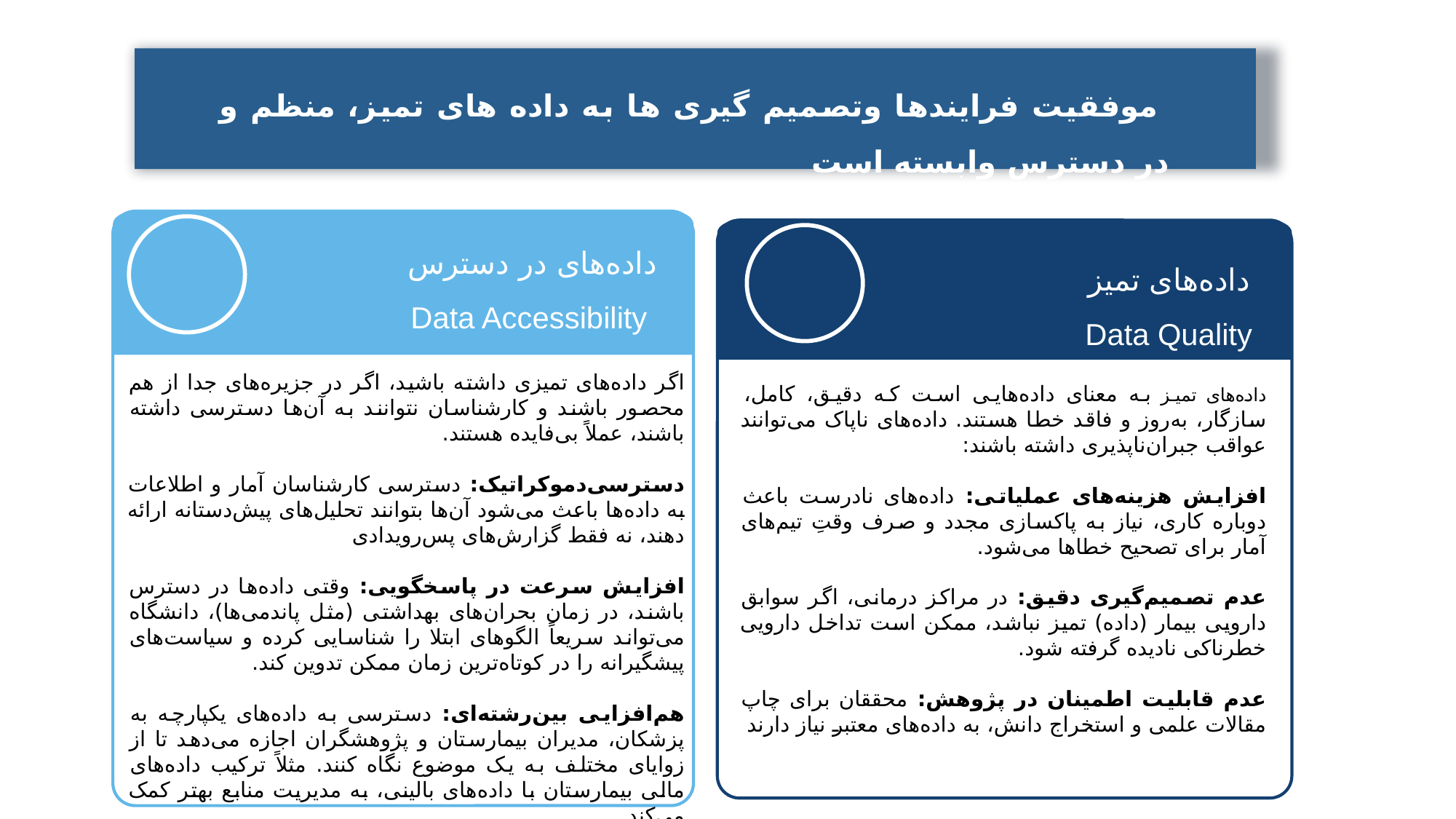

موفقیت فرایندها وتصمیم گیری ها به داده های تمیز، منظم و در دسترس وابسته است

داده‌های در دسترس
 Data Accessibility

داده‌های تمیز
Data Quality
اگر داده‌های تمیزی داشته باشید، اگر در جزیره‌های جدا از هم محصور باشند و کارشناسان نتوانند به آن‌ها دسترسی داشته باشند، عملاً بی‌فایده هستند.

دسترسی‌دموکراتیک: دسترسی کارشناسان آمار و اطلاعات به داده‌ها باعث می‌شود آن‌ها بتوانند تحلیل‌های پیش‌دستانه ارائه دهند، نه فقط گزارش‌های پس‌رویدادی

افزایش سرعت در پاسخگویی: وقتی داده‌ها در دسترس باشند، در زمان بحران‌های بهداشتی (مثل پاندمی‌ها)، دانشگاه می‌تواند سریعاً الگوهای ابتلا را شناسایی کرده و سیاست‌های پیشگیرانه را در کوتاه‌ترین زمان ممکن تدوین کند.

هم‌افزایی بین‌رشته‌ای: دسترسی به داده‌های یکپارچه به پزشکان، مدیران بیمارستان و پژوهشگران اجازه می‌دهد تا از زوایای مختلف به یک موضوع نگاه کنند. مثلاً ترکیب داده‌های مالی بیمارستان با داده‌های بالینی، به مدیریت منابع بهتر کمک می‌کند.

افزایش بهره‌وری: وقتی کارشناسان برای گرفتن یک خروجی ساده مجبور به نامه‌نگاری و درخواست مجوز از بخش‌های مختلف نباشند، زمان خود را صرف «تحلیلِ داده» می‌کنند، نه «جستجوی داده».
داده‌های تمیز به معنای داده‌هایی است که دقیق، کامل، سازگار، به‌روز و فاقد خطا هستند. داده‌های ناپاک می‌توانند عواقب جبران‌ناپذیری داشته باشند:

افزایش هزینه‌های عملیاتی: داده‌های نادرست باعث دوباره ‌کاری، نیاز به پاکسازی مجدد و صرف وقتِ تیم‌های آمار برای تصحیح خطاها می‌شود.

عدم تصمیم‌گیری دقیق: در مراکز درمانی، اگر سوابق دارویی بیمار (داده) تمیز نباشد، ممکن است تداخل دارویی خطرناکی نادیده گرفته شود.

عدم قابلیت اطمینان در پژوهش: محققان برای چاپ مقالات علمی و استخراج دانش، به داده‌های معتبر نیاز دارند